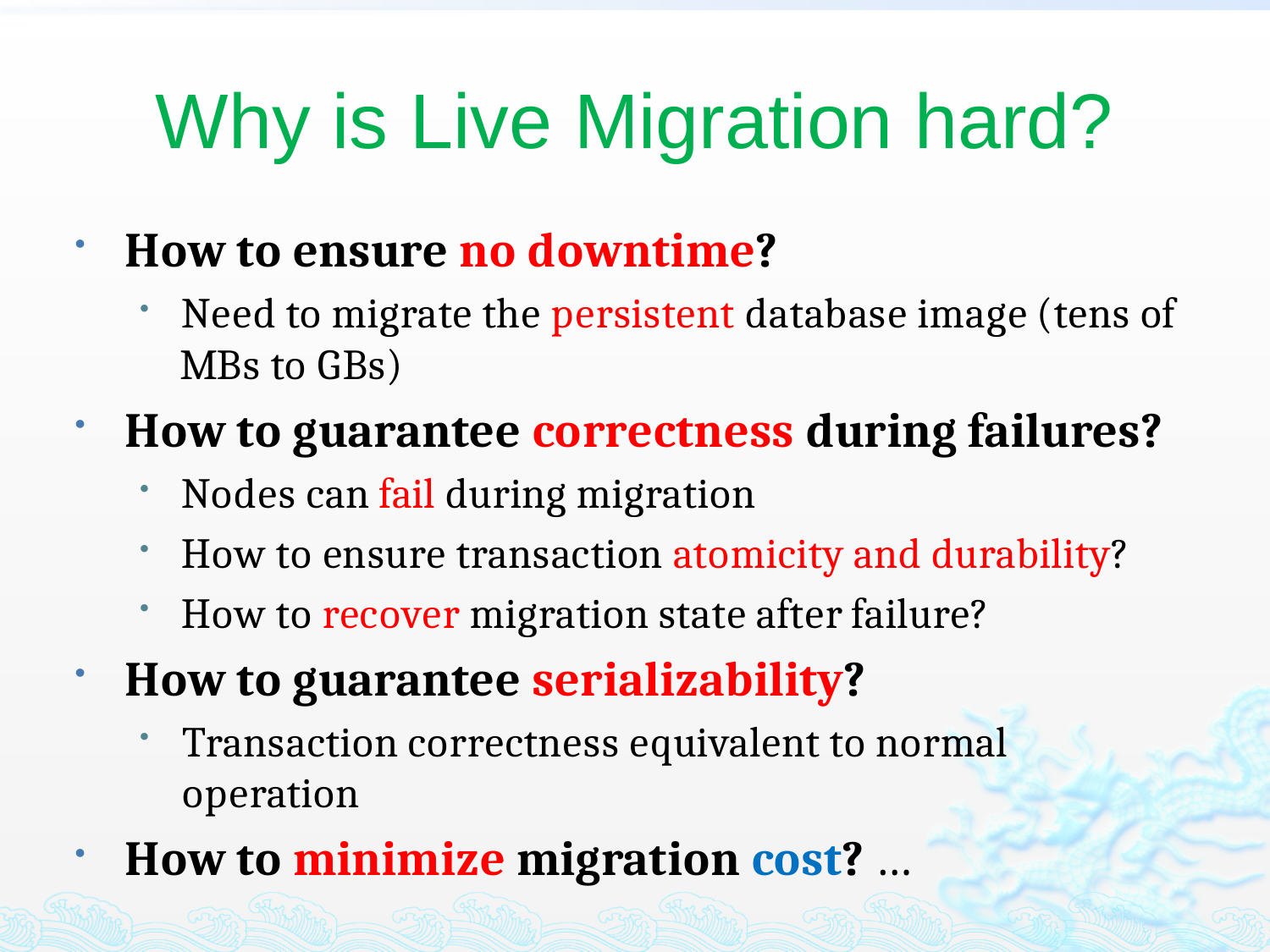

# Why is Live Migration hard?
How to ensure no downtime?
Need to migrate the persistent database image (tens of MBs to GBs)
How to guarantee correctness during failures?
Nodes can fail during migration
How to ensure transaction atomicity and durability?
How to recover migration state after failure?
How to guarantee serializability?
Transaction correctness equivalent to normal operation
How to minimize migration cost? …